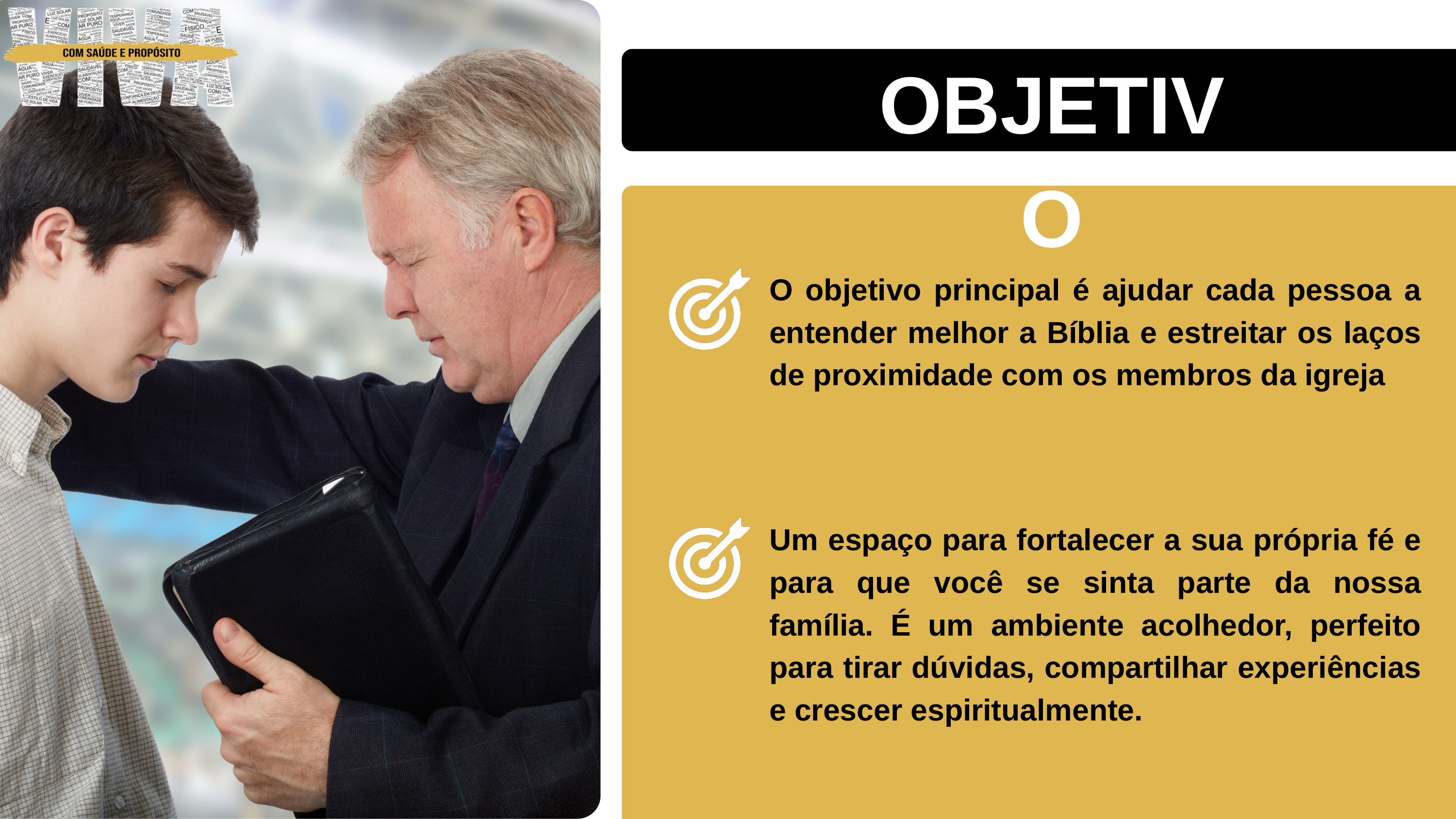

OBJETIVO

O objetivo principal é ajudar cada pessoa a entender melhor a Bíblia e estreitar os laços de proximidade com os membros da igreja

Um espaço para fortalecer a sua própria fé e para que você se sinta parte da nossa família. É um ambiente acolhedor, perfeito para tirar dúvidas, compartilhar experiências e crescer espiritualmente.